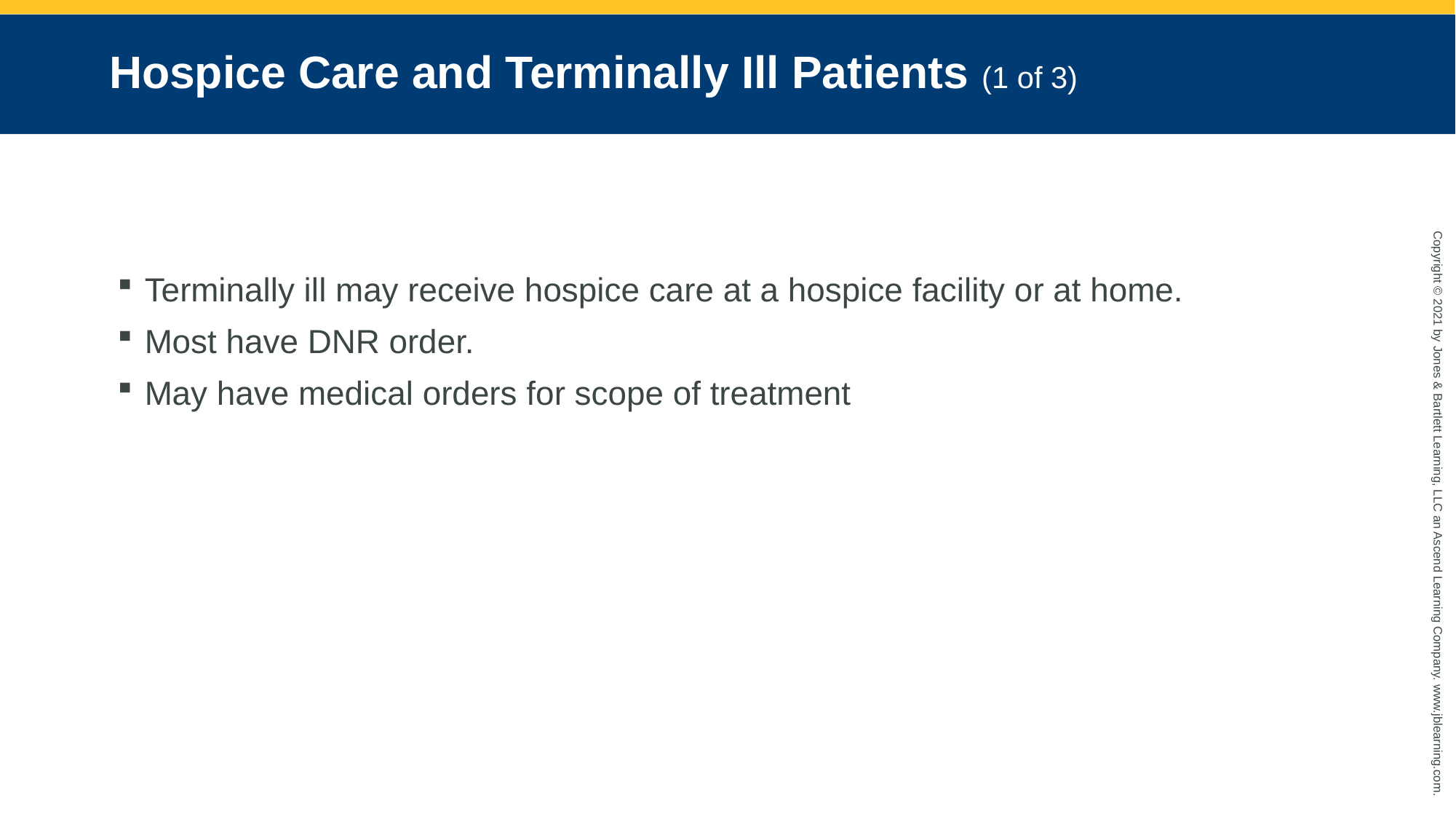

# Hospice Care and Terminally Ill Patients (1 of 3)
Terminally ill may receive hospice care at a hospice facility or at home.
Most have DNR order.
May have medical orders for scope of treatment